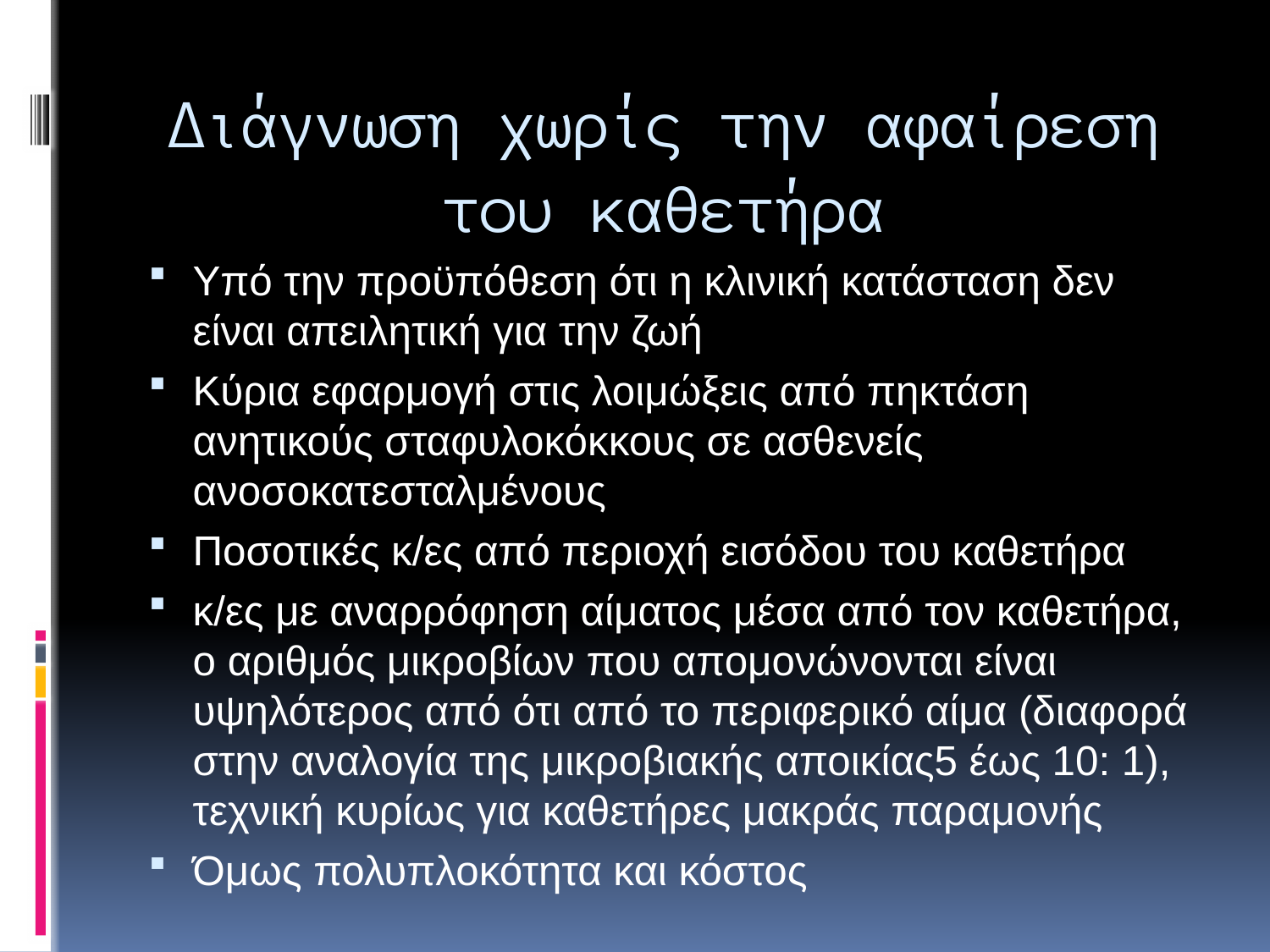

# Διάγνωση χωρίς την αφαίρεση του καθετήρα
Υπό την προϋπόθεση ότι η κλινική κατάσταση δεν είναι απειλητική για την ζωή
Κύρια εφαρμογή στις λοιμώξεις από πηκτάση ανητικούς σταφυλοκόκκους σε ασθενείς ανοσοκατεσταλμένους
Ποσοτικές κ/ες από περιοχή εισόδου του καθετήρα
κ/ες με αναρρόφηση αίματος μέσα από τον καθετήρα, ο αριθμός μικροβίων που απομονώνονται είναι υψηλότερος από ότι από το περιφερικό αίμα (διαφορά στην αναλογία της μικροβιακής αποικίας5 έως 10: 1), τεχνική κυρίως για καθετήρες μακράς παραμονής
Όμως πολυπλοκότητα και κόστος